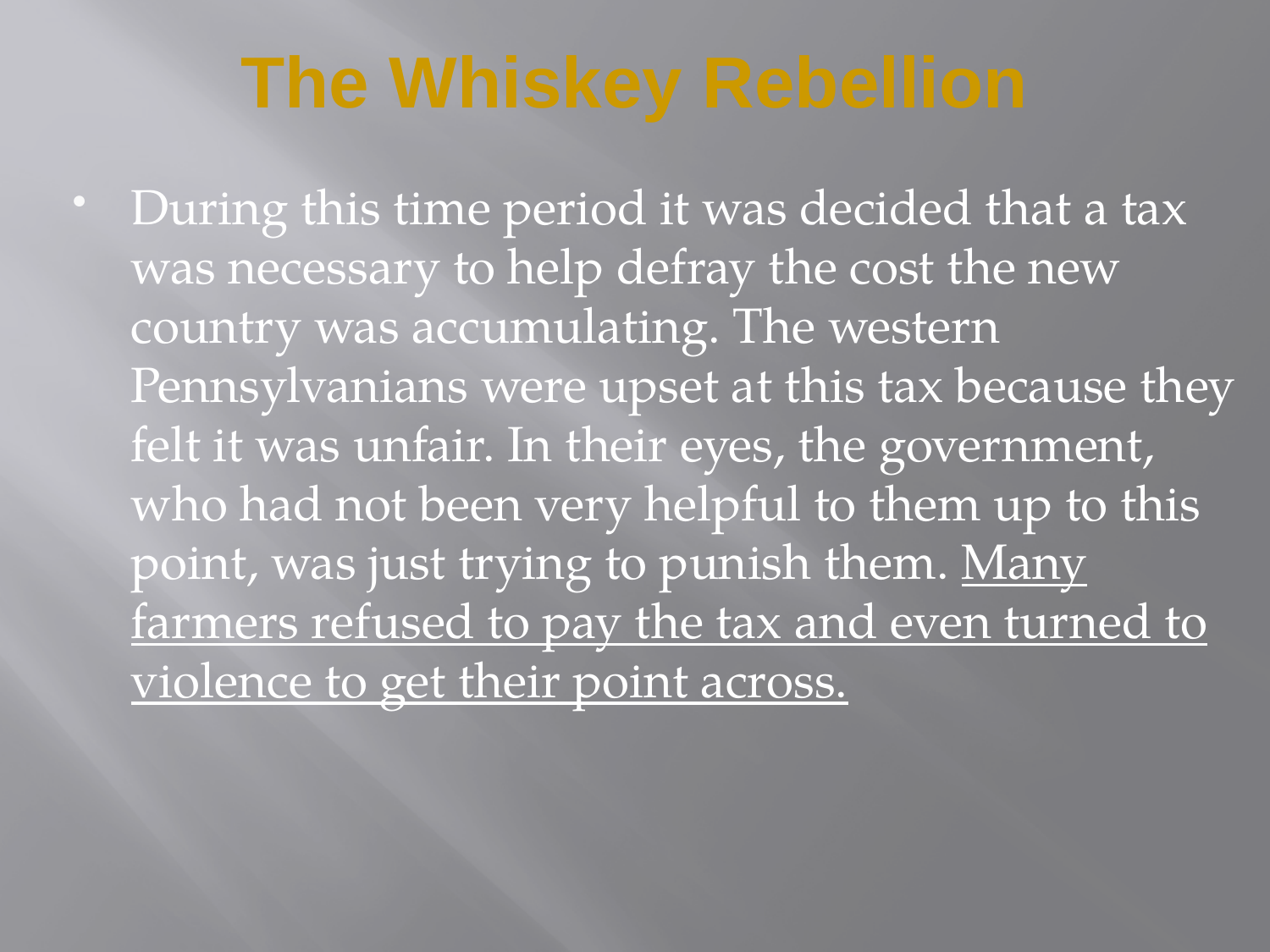

# The Whiskey Rebellion
During this time period it was decided that a tax was necessary to help defray the cost the new country was accumulating. The western Pennsylvanians were upset at this tax because they felt it was unfair. In their eyes, the government, who had not been very helpful to them up to this point, was just trying to punish them. Many farmers refused to pay the tax and even turned to violence to get their point across.